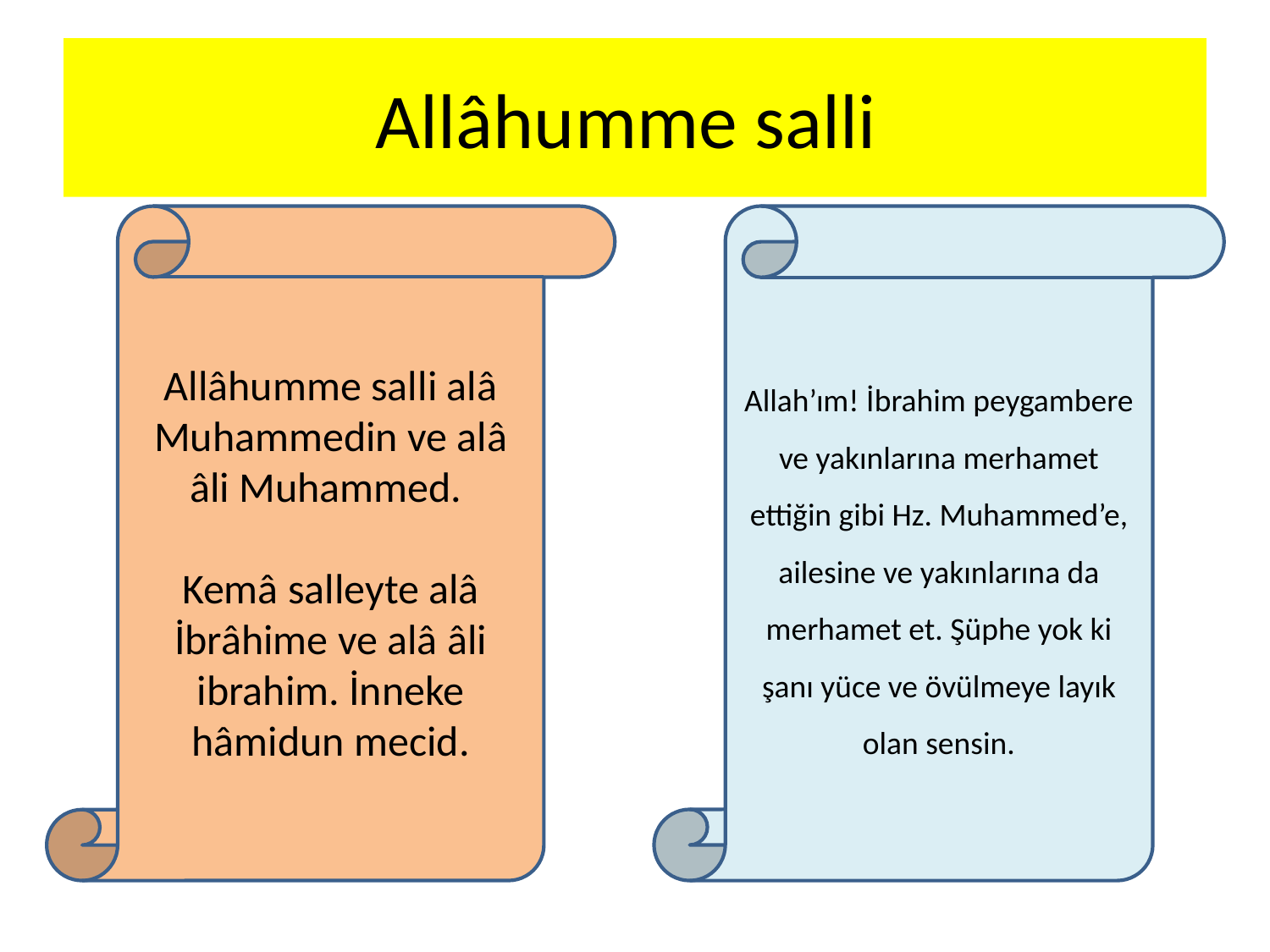

# Allâhumme salli
Allâhumme salli alâ Muhammedin ve alâ âli Muhammed.

Kemâ salleyte alâ İbrâhime ve alâ âli ibrahim. İnneke hâmidun mecid.
Allah’ım! İbrahim peygambere ve yakınlarına merhamet ettiğin gibi Hz. Muhammed’e, ailesine ve yakınlarına da merhamet et. Şüphe yok ki şanı yüce ve övülmeye layık olan sensin.